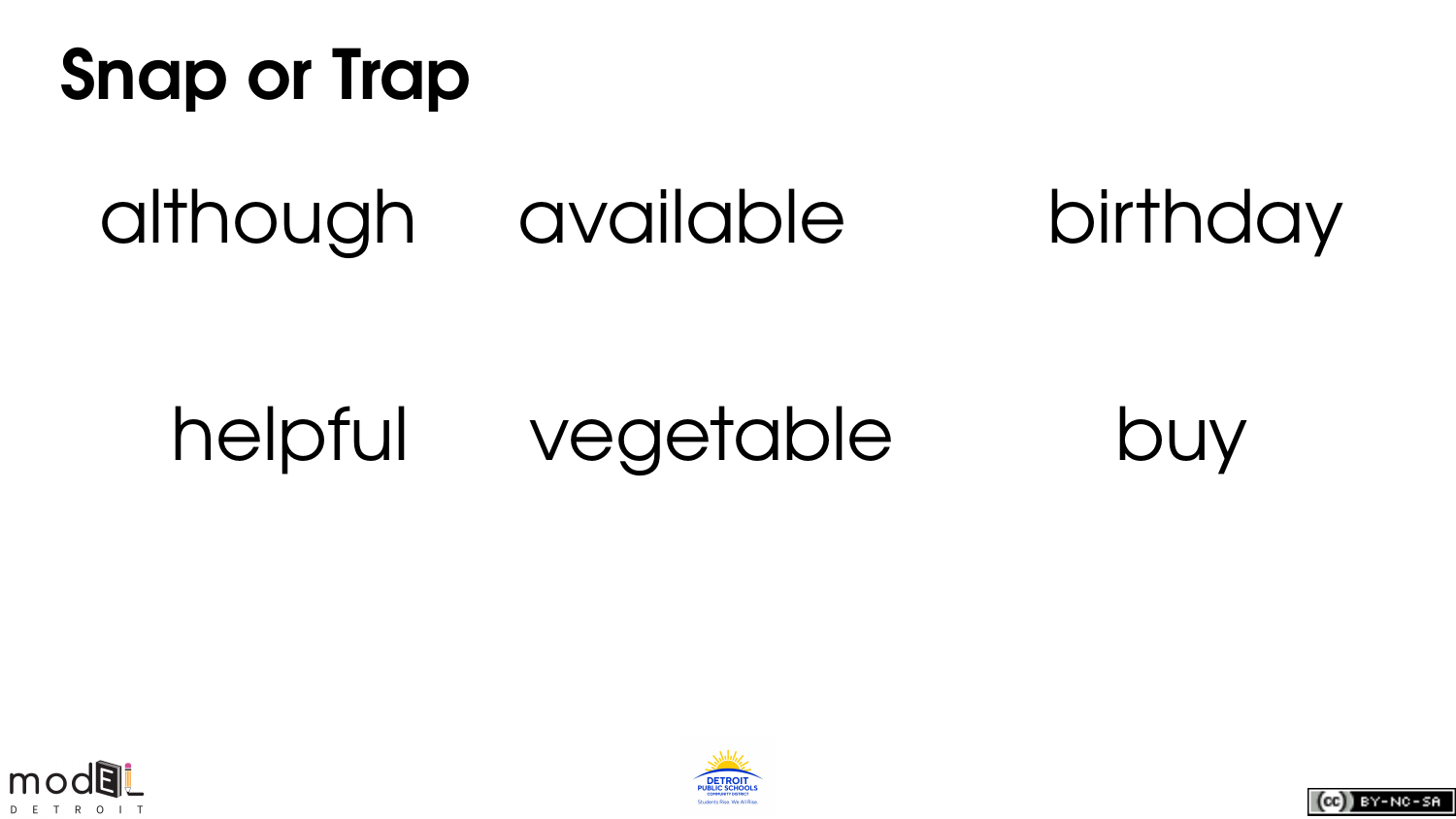

# Snap or Trap
although     available          birthday

helpful      vegetable           buy